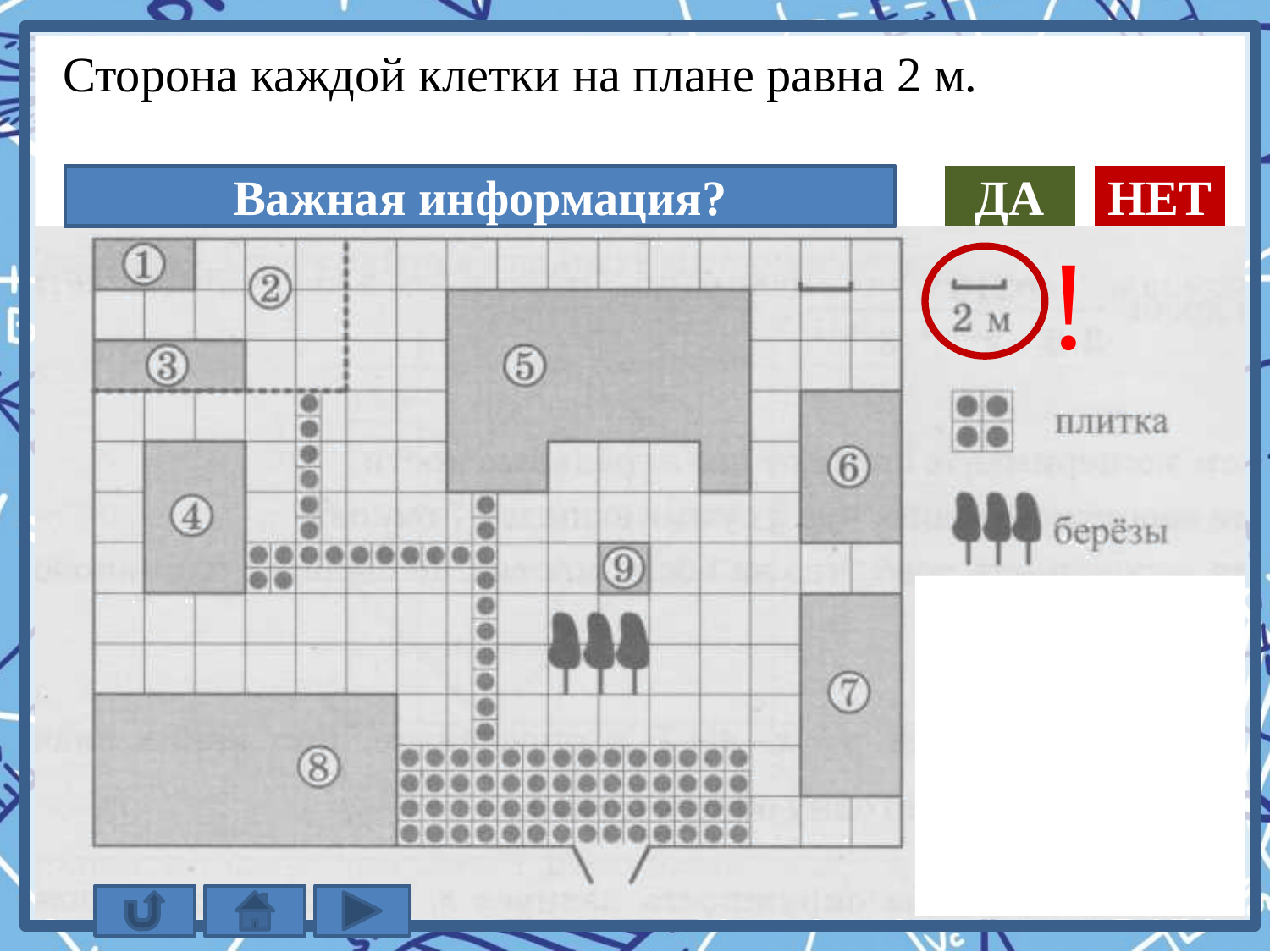

Сторона каждой клетки на плане равна 2 м.
Важная информация?
ДА
НЕТ
!